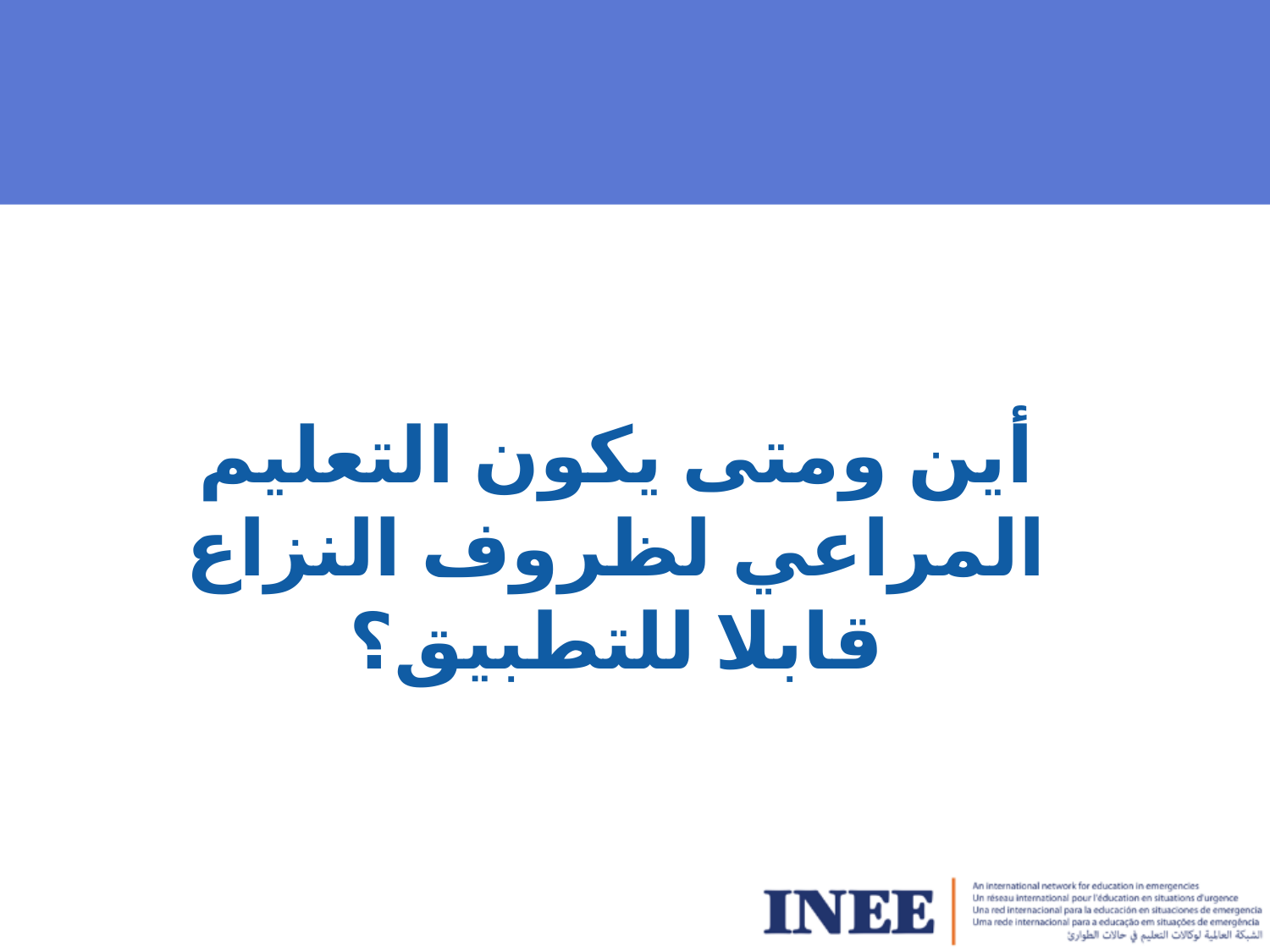

# أين ومتى يكون التعليم المراعي لظروف النزاع قابلا للتطبيق؟